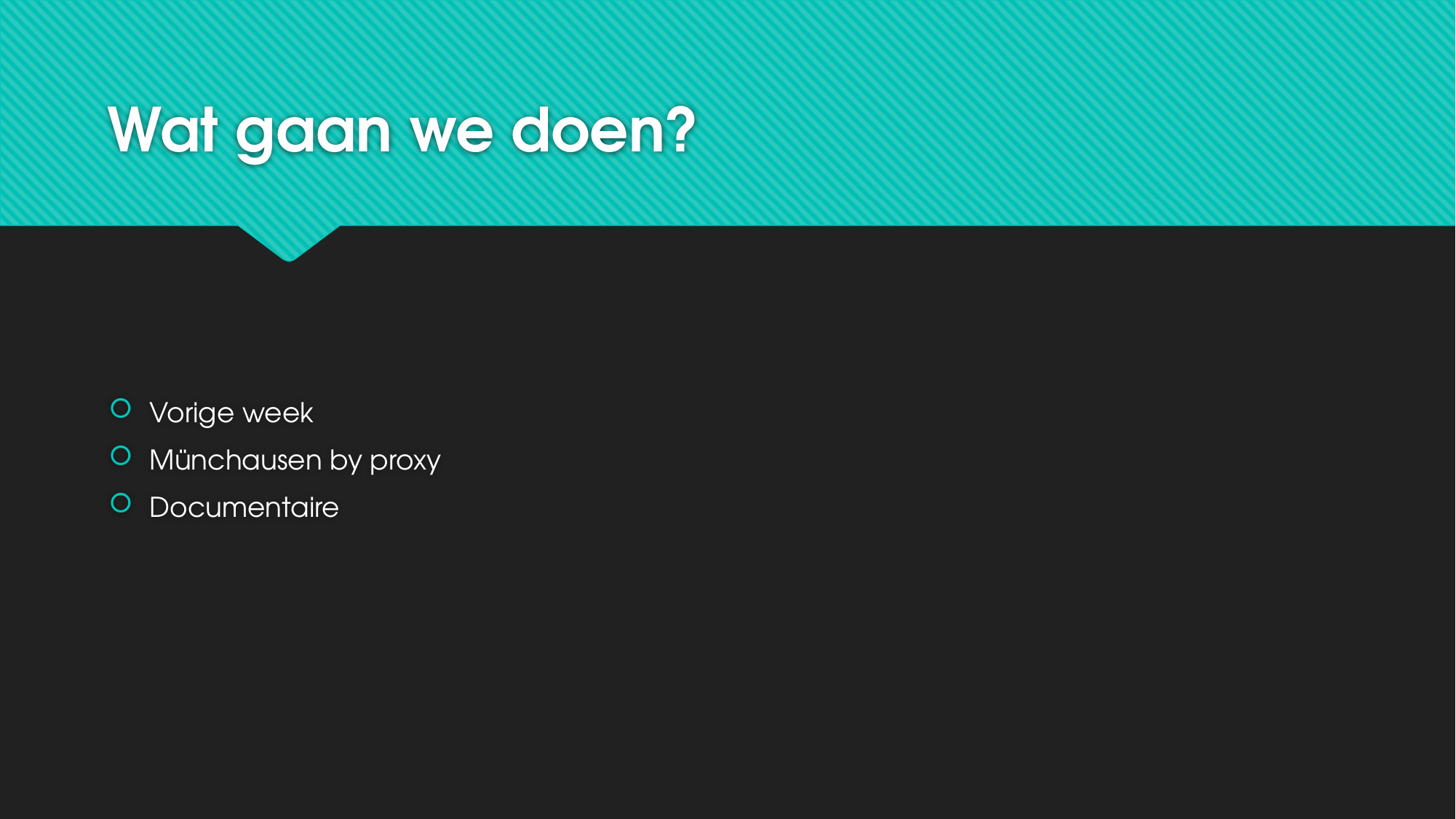

# Wat gaan we doen?
Vorige week
Münchausen by proxy
Documentaire